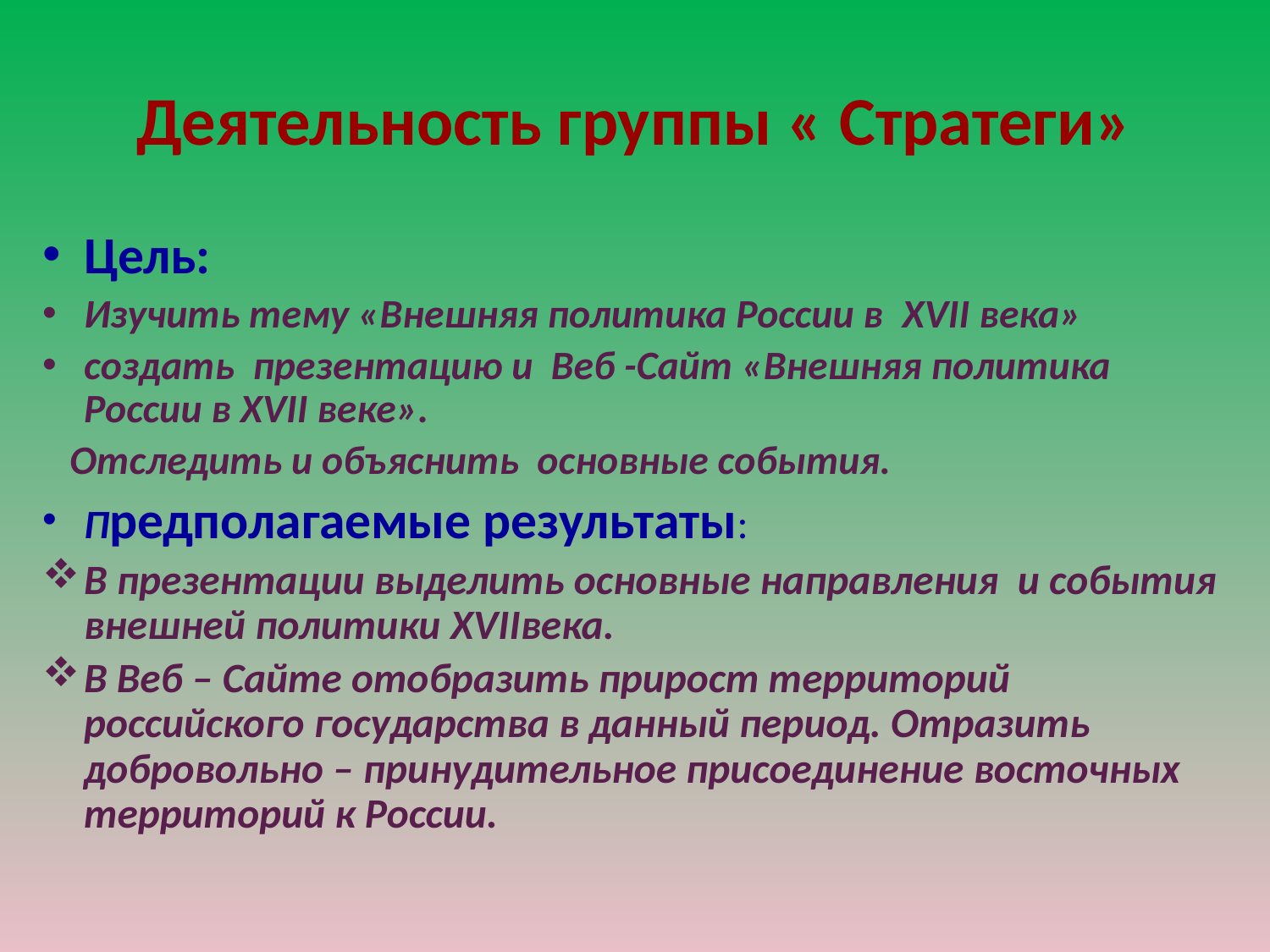

# Деятельность группы « Стратеги»
Цель:
Изучить тему «Внешняя политика России в  XVII века»
создать  презентацию и  Веб -Сайт «Внешняя политика России в XVII веке».
   Отследить и объяснить  основные события.
Предполагаемые результаты:
В презентации выделить основные направления  и события внешней политики XVIIвека.
В Веб – Сайте отобразить прирост территорий российского государства в данный период. Отразить добровольно – принудительное присоединение восточных территорий к России.